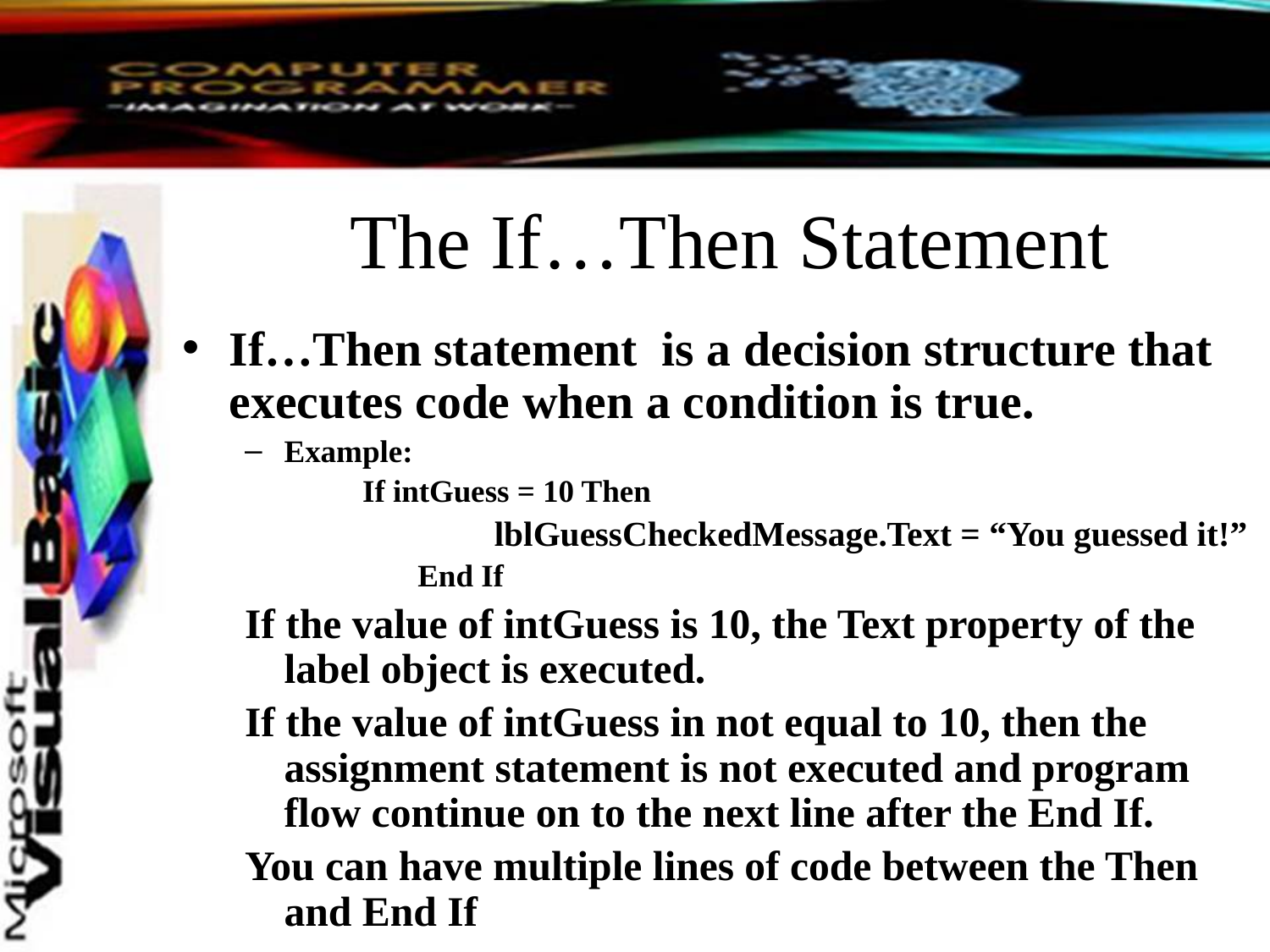

# The If…Then Statement
If…Then statement  is a decision structure that executes code when a condition is true.
Example:
               If intGuess = 10 Then
       lblGuessCheckedMessage.Text = “You guessed it!”
      End If
If the value of intGuess is 10, the Text property of the label object is executed.
If the value of intGuess in not equal to 10, then the assignment statement is not executed and program flow continue on to the next line after the End If.
You can have multiple lines of code between the Then and End If